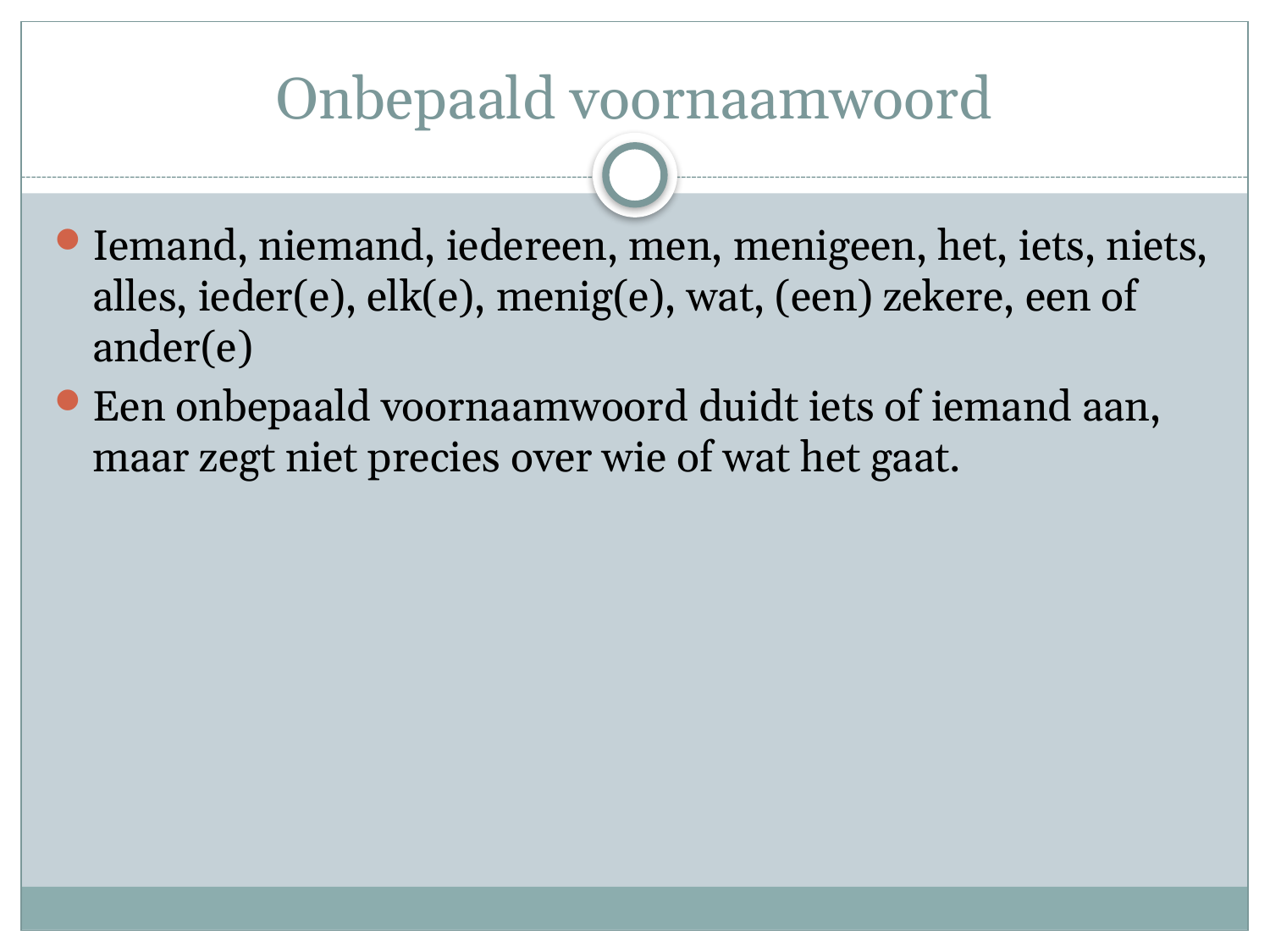

# Onbepaald voornaamwoord
Iemand, niemand, iedereen, men, menigeen, het, iets, niets, alles, ieder(e), elk(e), menig(e), wat, (een) zekere, een of ander(e)
Een onbepaald voornaamwoord duidt iets of iemand aan, maar zegt niet precies over wie of wat het gaat.